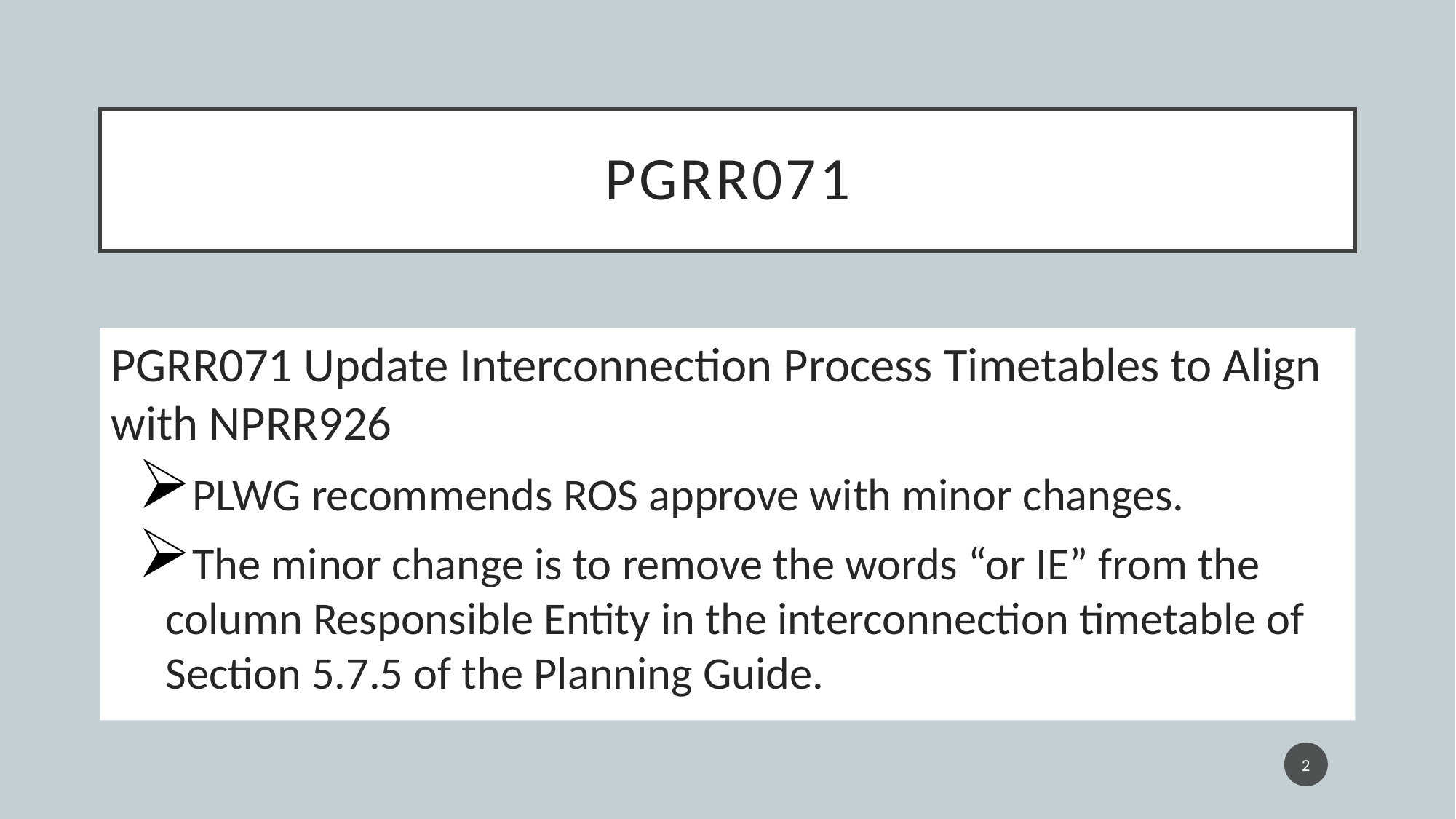

# PGRR071
PGRR071 Update Interconnection Process Timetables to Align with NPRR926
PLWG recommends ROS approve with minor changes.
The minor change is to remove the words “or IE” from the column Responsible Entity in the interconnection timetable of Section 5.7.5 of the Planning Guide.

2